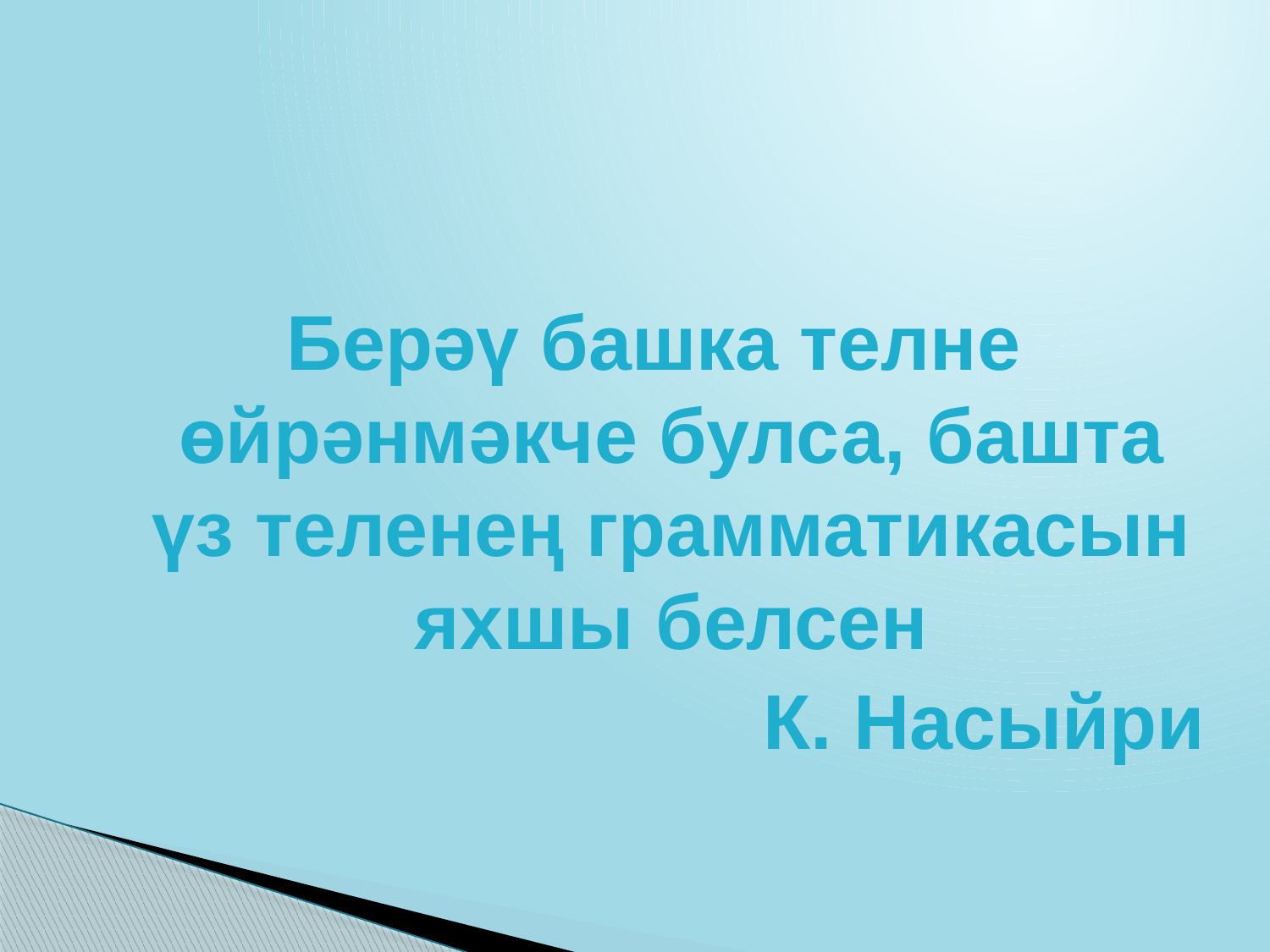

#
Берәү башка телне өйрәнмәкче булса, башта үз теленең грамматикасын яхшы белсен
К. Насыйри